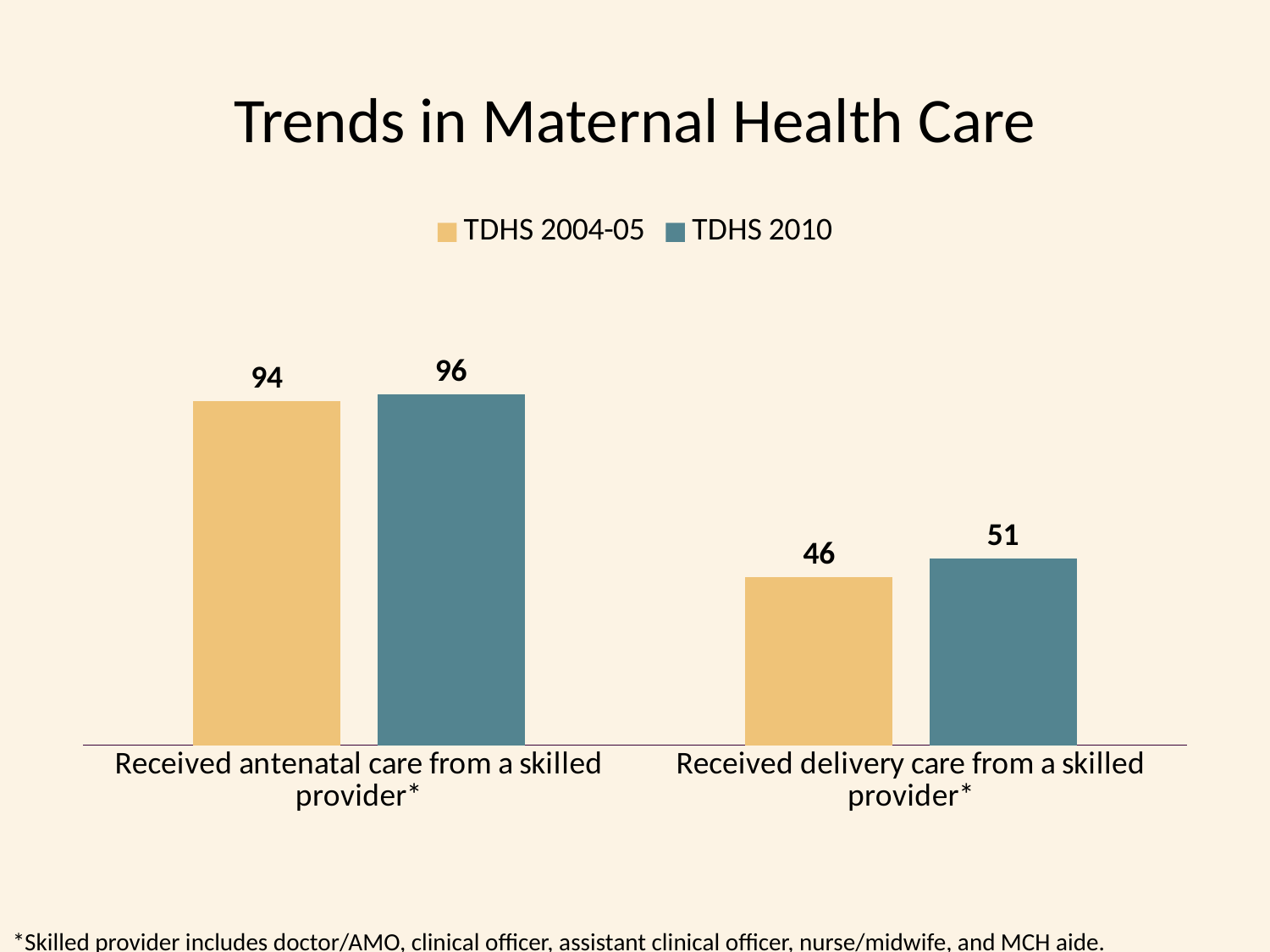

# Trends in Maternal Health Care

### Chart

| Category | TDHS 2004-05 | TDHS 2010 |
|---|---|---|
| Received antenatal care from a skilled provider* | 94.0 | 96.0 |
| Received delivery care from a skilled provider* | 46.0 | 51.0 |
*Skilled provider includes doctor/AMO, clinical officer, assistant clinical officer, nurse/midwife, and MCH aide.